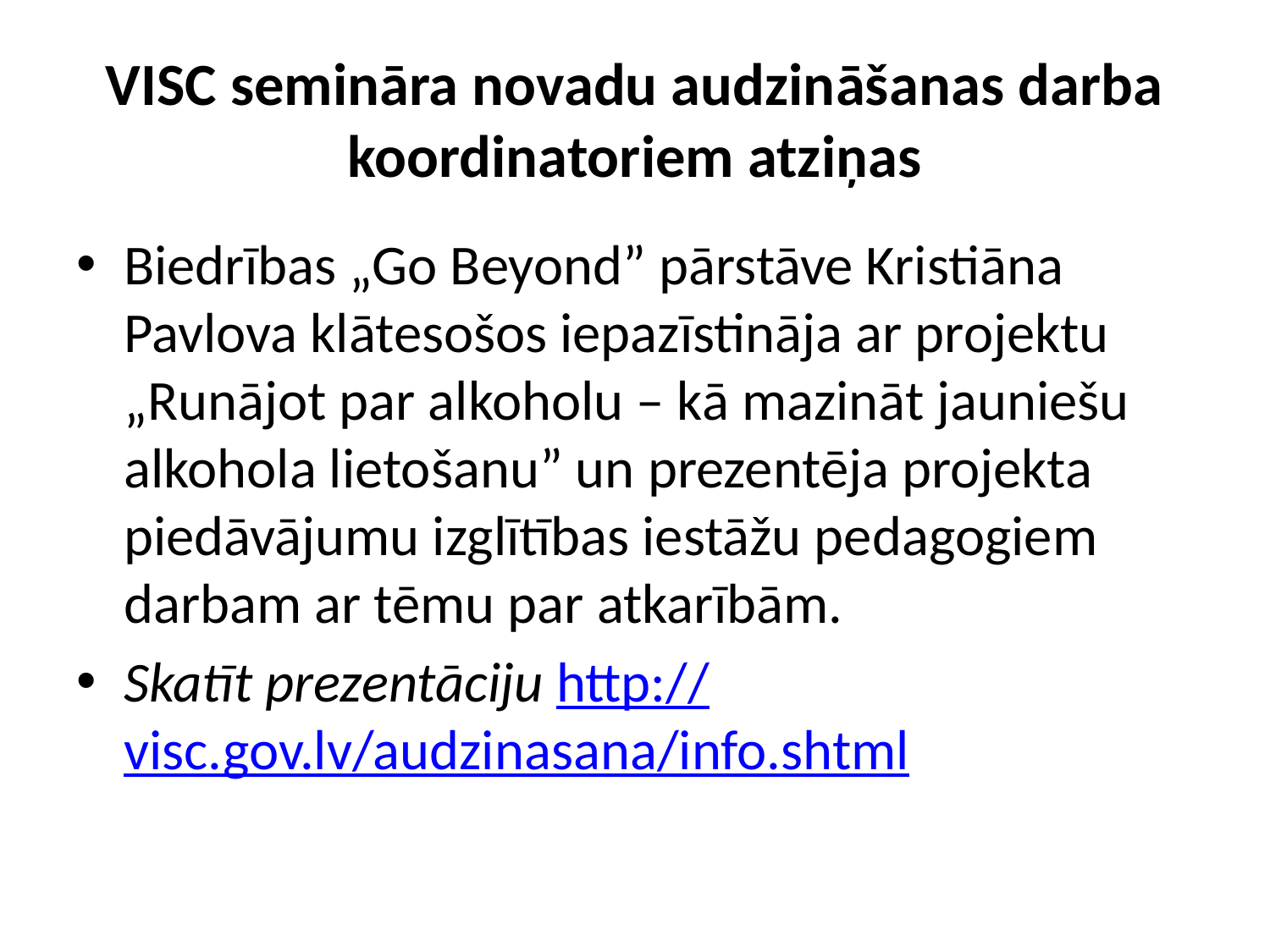

# VISC semināra novadu audzināšanas darba koordinatoriem atziņas
Biedrības „Go Beyond” pārstāve Kristiāna Pavlova klātesošos iepazīstināja ar projektu „Runājot par alkoholu – kā mazināt jauniešu alkohola lietošanu” un prezentēja projekta piedāvājumu izglītības iestāžu pedagogiem darbam ar tēmu par atkarībām.
Skatīt prezentāciju http://visc.gov.lv/audzinasana/info.shtml